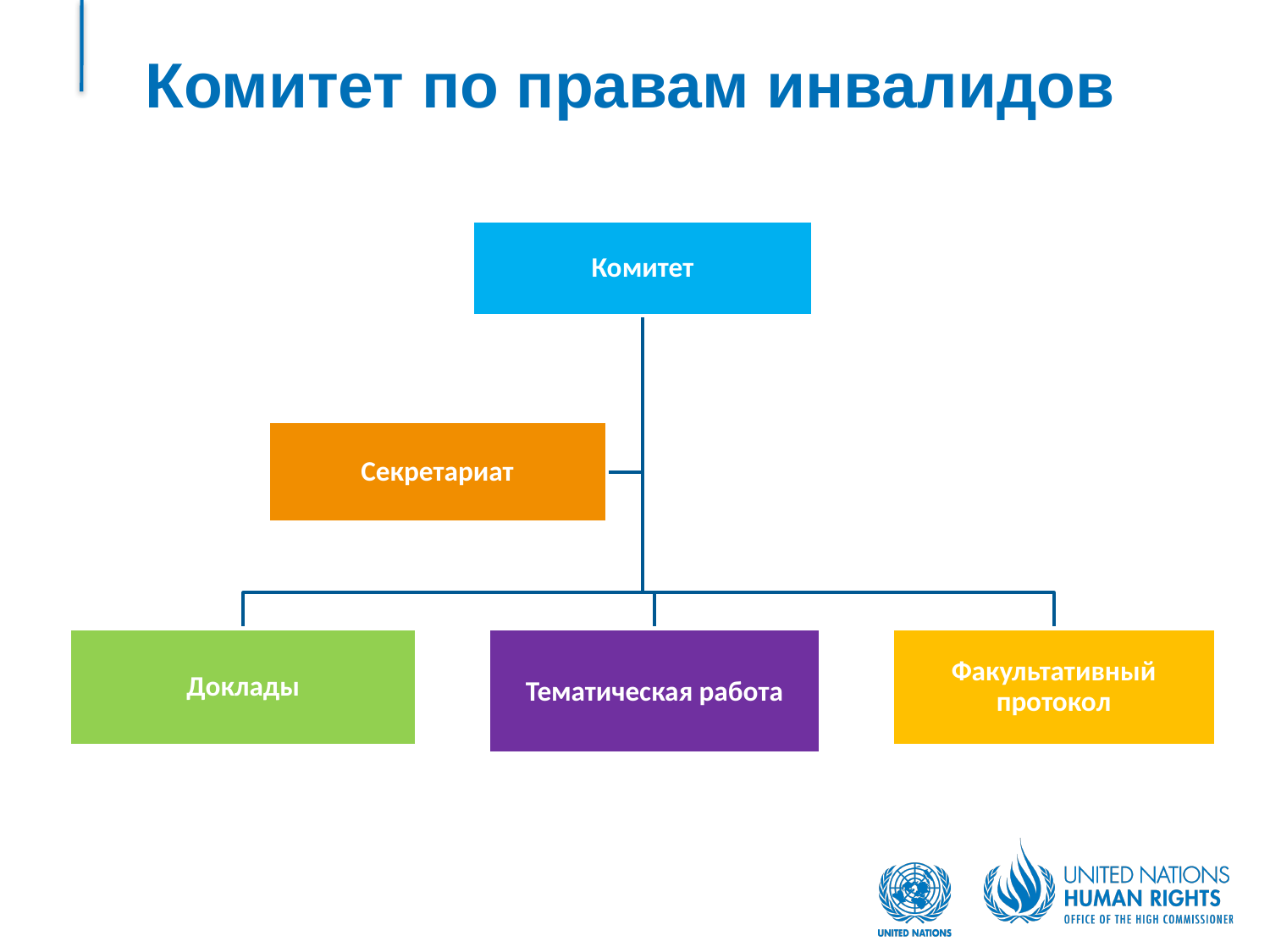

# Комитет по правам инвалидов
Комитет
Доклады

Тематическая работа

Факультативный протокол
Секретариат